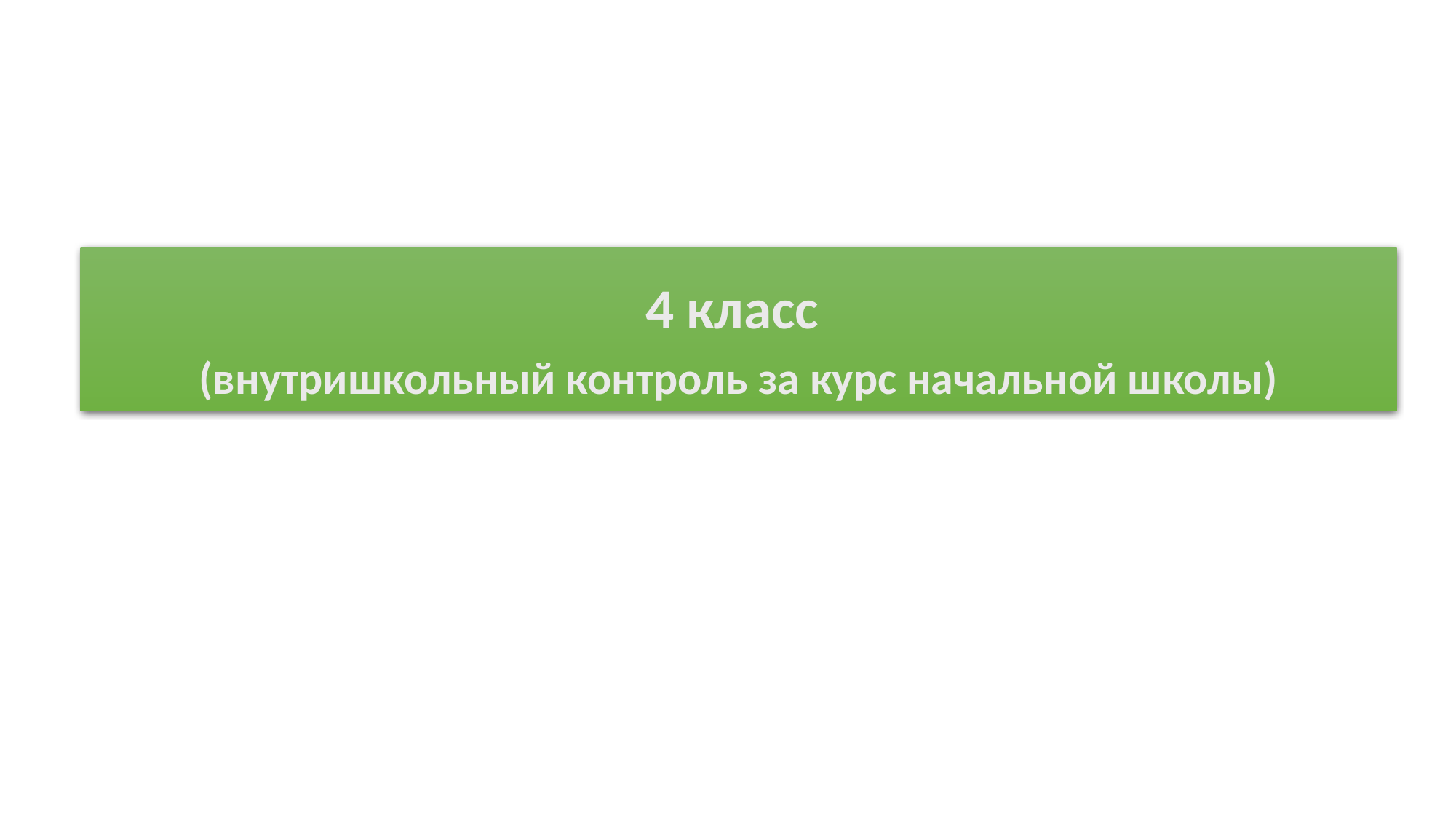

4 класс
(внутришкольный контроль за курс начальной школы)